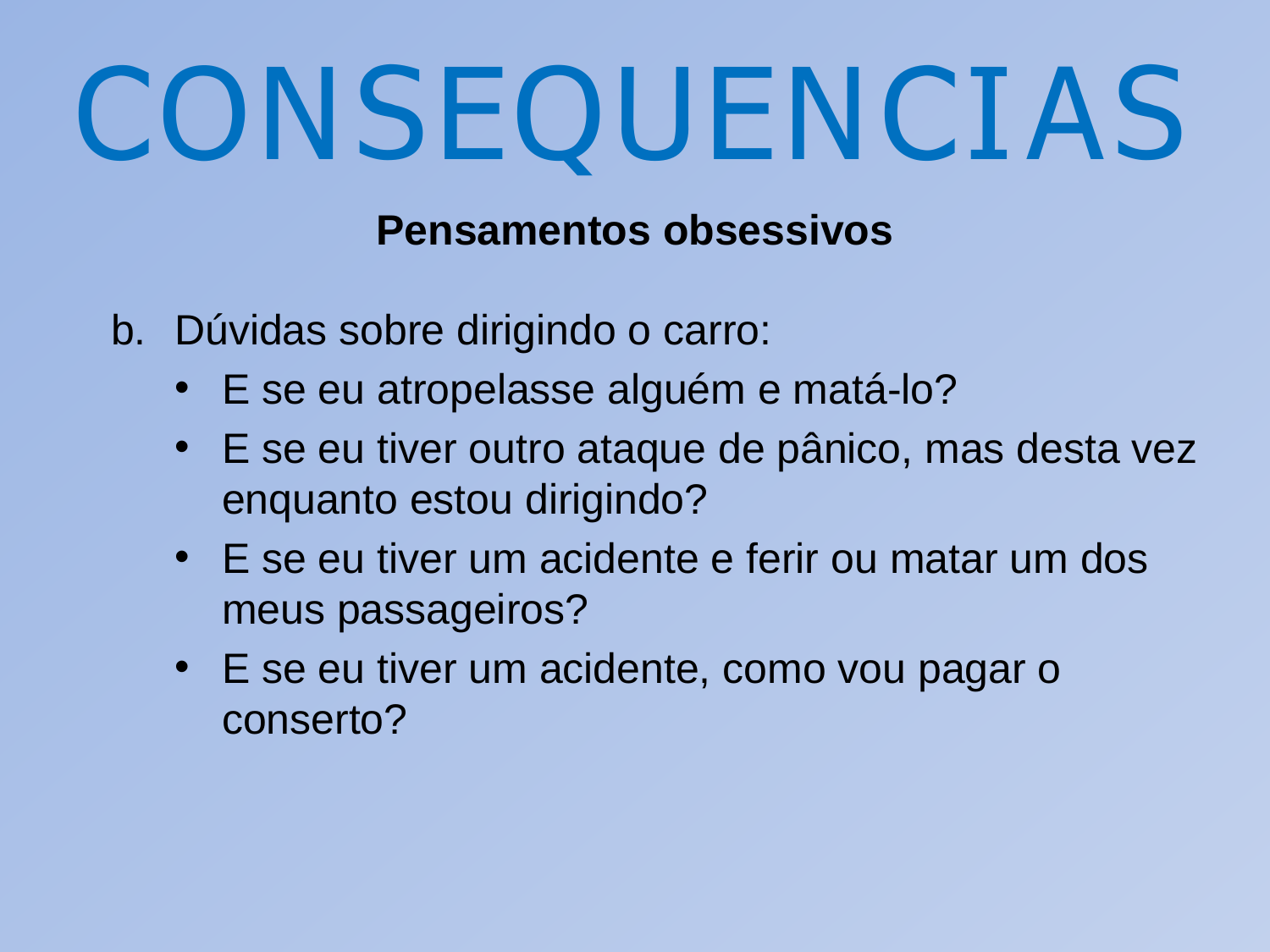

CONSEQUENCIAS

Pensamentos obsessivos

Dúvidas sobre dirigindo o carro:
E se eu atropelasse alguém e matá-lo?
E se eu tiver outro ataque de pânico, mas desta vez enquanto estou dirigindo?
E se eu tiver um acidente e ferir ou matar um dos meus passageiros?
E se eu tiver um acidente, como vou pagar o conserto?